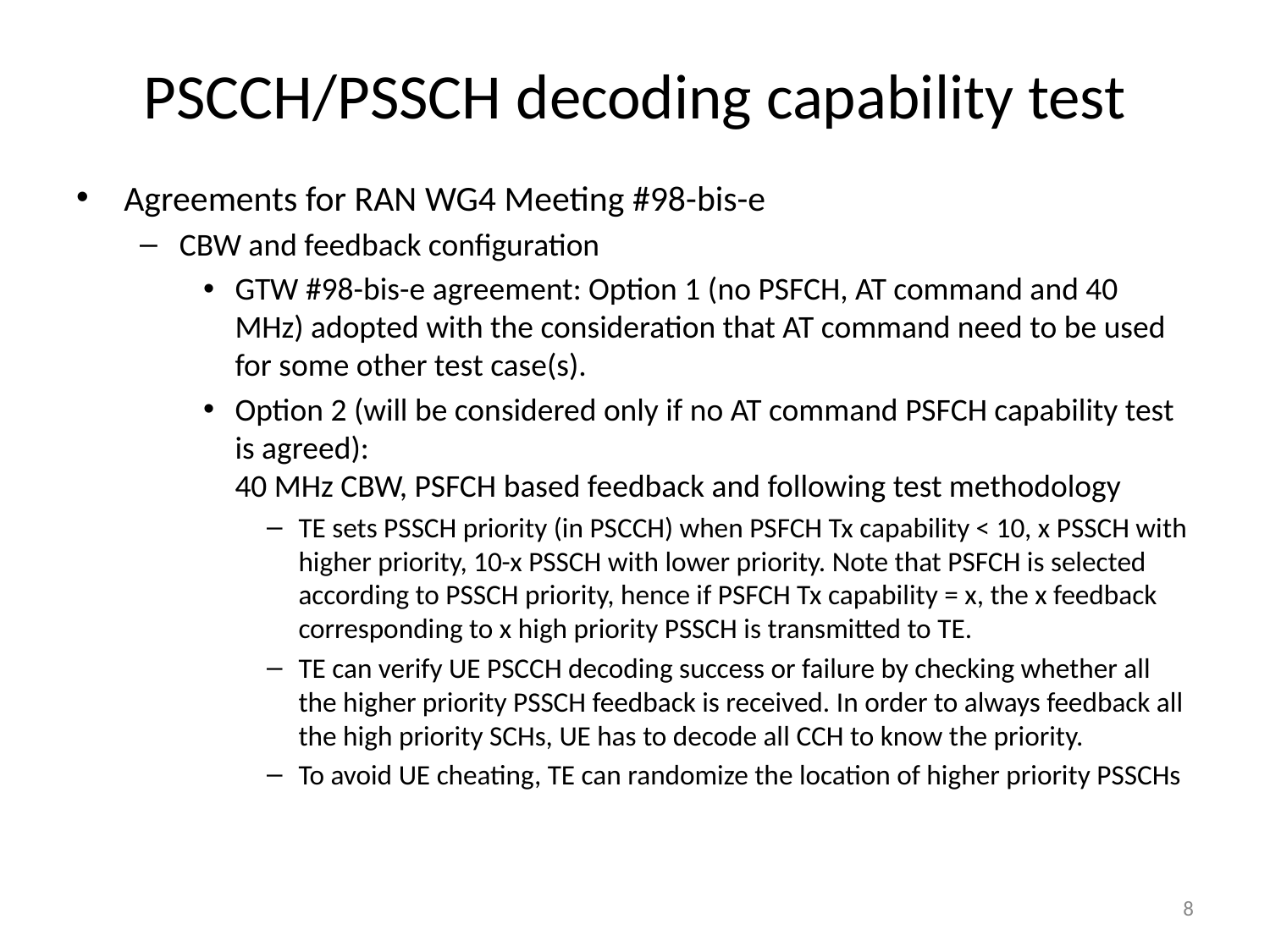

# PSCCH/PSSCH decoding capability test
Agreements for RAN WG4 Meeting #98-bis-e
CBW and feedback configuration
GTW #98-bis-e agreement: Option 1 (no PSFCH, AT command and 40 MHz) adopted with the consideration that AT command need to be used for some other test case(s).
Option 2 (will be considered only if no AT command PSFCH capability test is agreed):
40 MHz CBW, PSFCH based feedback and following test methodology
TE sets PSSCH priority (in PSCCH) when PSFCH Tx capability < 10, x PSSCH with higher priority, 10-x PSSCH with lower priority. Note that PSFCH is selected according to PSSCH priority, hence if PSFCH Tx capability = x, the x feedback corresponding to x high priority PSSCH is transmitted to TE.
TE can verify UE PSCCH decoding success or failure by checking whether all the higher priority PSSCH feedback is received. In order to always feedback all the high priority SCHs, UE has to decode all CCH to know the priority.
To avoid UE cheating, TE can randomize the location of higher priority PSSCHs

8